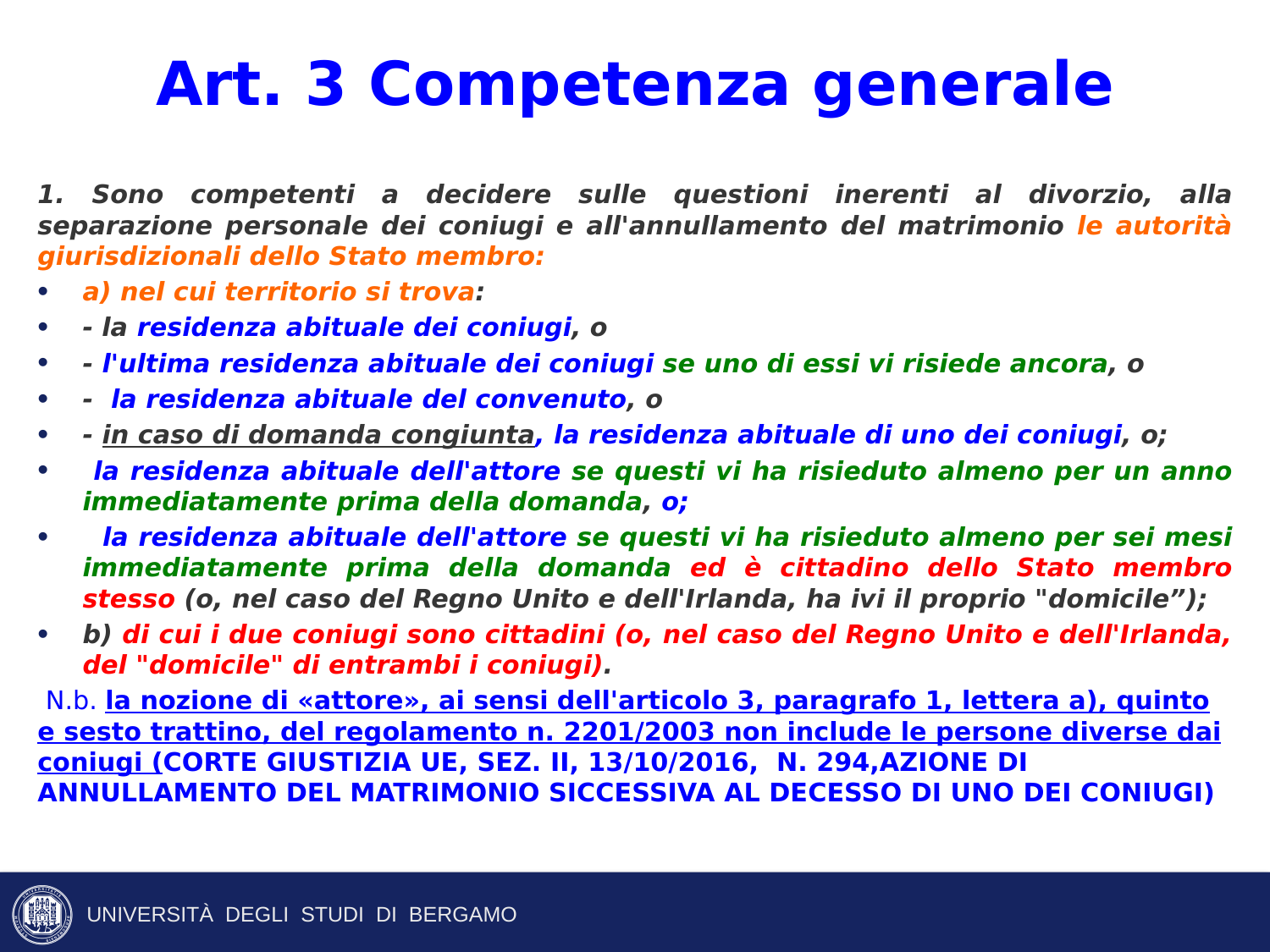

# Art. 3 Competenza generale

1. Sono competenti a decidere sulle questioni inerenti al divorzio, alla separazione personale dei coniugi e all'annullamento del matrimonio le autorità giurisdizionali dello Stato membro:
a) nel cui territorio si trova:
- la residenza abituale dei coniugi, o
- l'ultima residenza abituale dei coniugi se uno di essi vi risiede ancora, o
-  la residenza abituale del convenuto, o
- in caso di domanda congiunta, la residenza abituale di uno dei coniugi, o;
 la residenza abituale dell'attore se questi vi ha risieduto almeno per un anno immediatamente prima della domanda, o;
  la residenza abituale dell'attore se questi vi ha risieduto almeno per sei mesi immediatamente prima della domanda ed è cittadino dello Stato membro stesso (o, nel caso del Regno Unito e dell'Irlanda, ha ivi il proprio "domicile”);
b) di cui i due coniugi sono cittadini (o, nel caso del Regno Unito e dell'Irlanda, del "domicile" di entrambi i coniugi).
  N.b. la nozione di «attore», ai sensi dell'articolo 3, paragrafo 1, lettera a), quinto e sesto trattino, del regolamento n. 2201/2003 non include le persone diverse dai coniugi (Corte giustizia UE, sez. II, 13/10/2016,  n. 294,azione di annullamento del matrimonio siccessiva al decesso di uno dei coniugi)